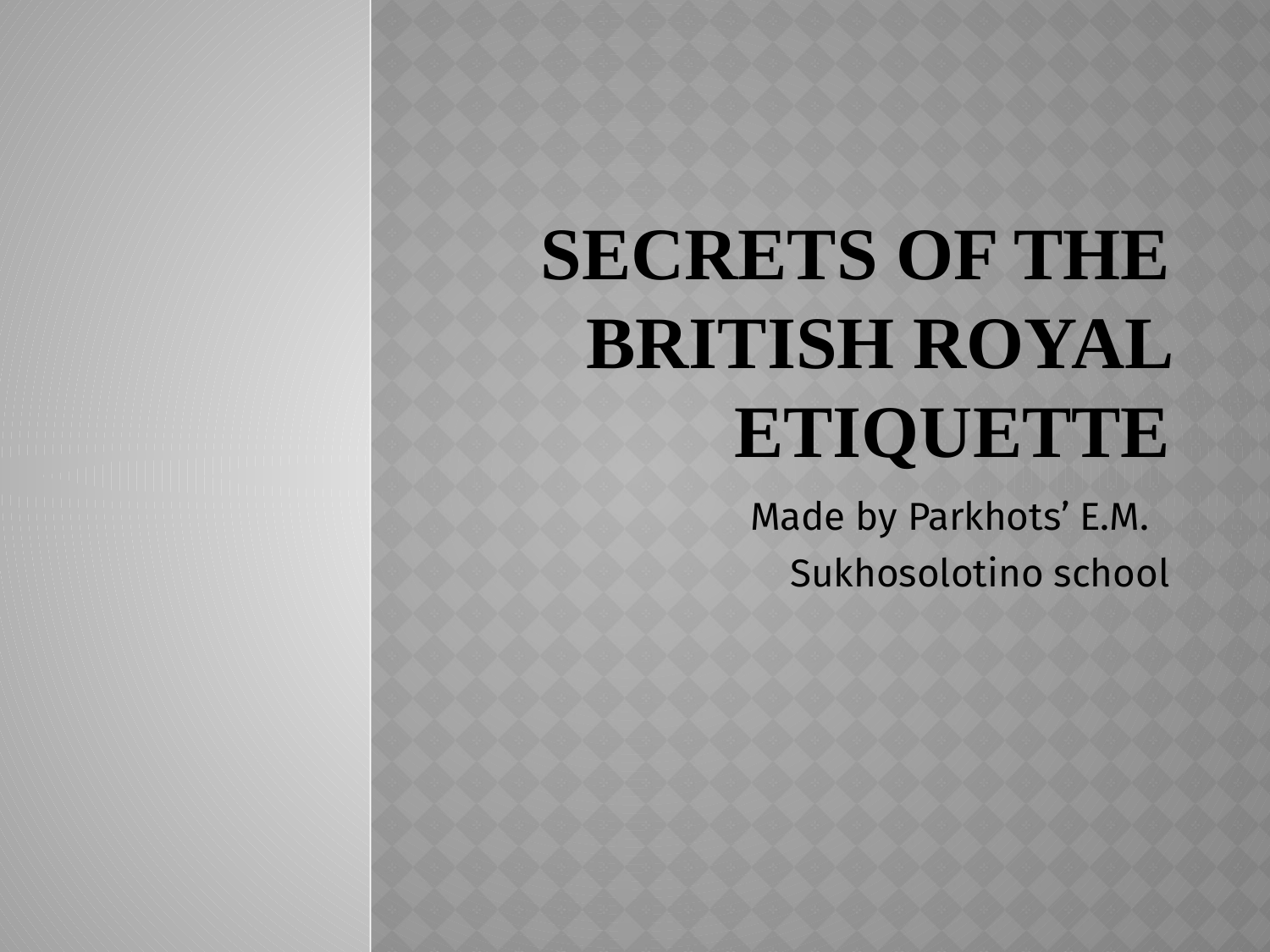

# Secrets of the British Royal etiquette
Made by Parkhots’ E.M.
Sukhosolotino school